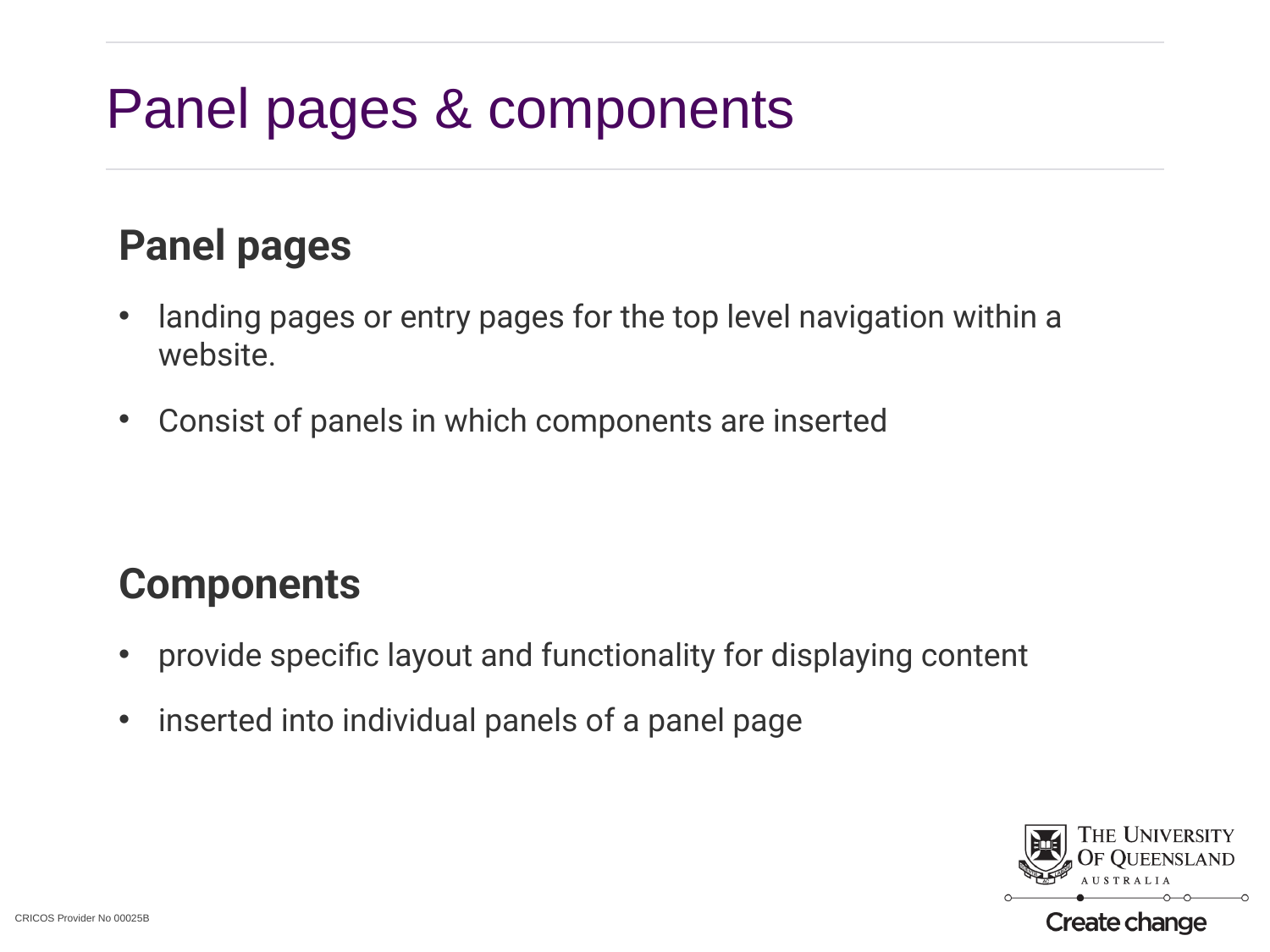

# Panel pages & components
Panel pages
landing pages or entry pages for the top level navigation within a website.
Consist of panels in which components are inserted

Components
provide specific layout and functionality for displaying content
inserted into individual panels of a panel page